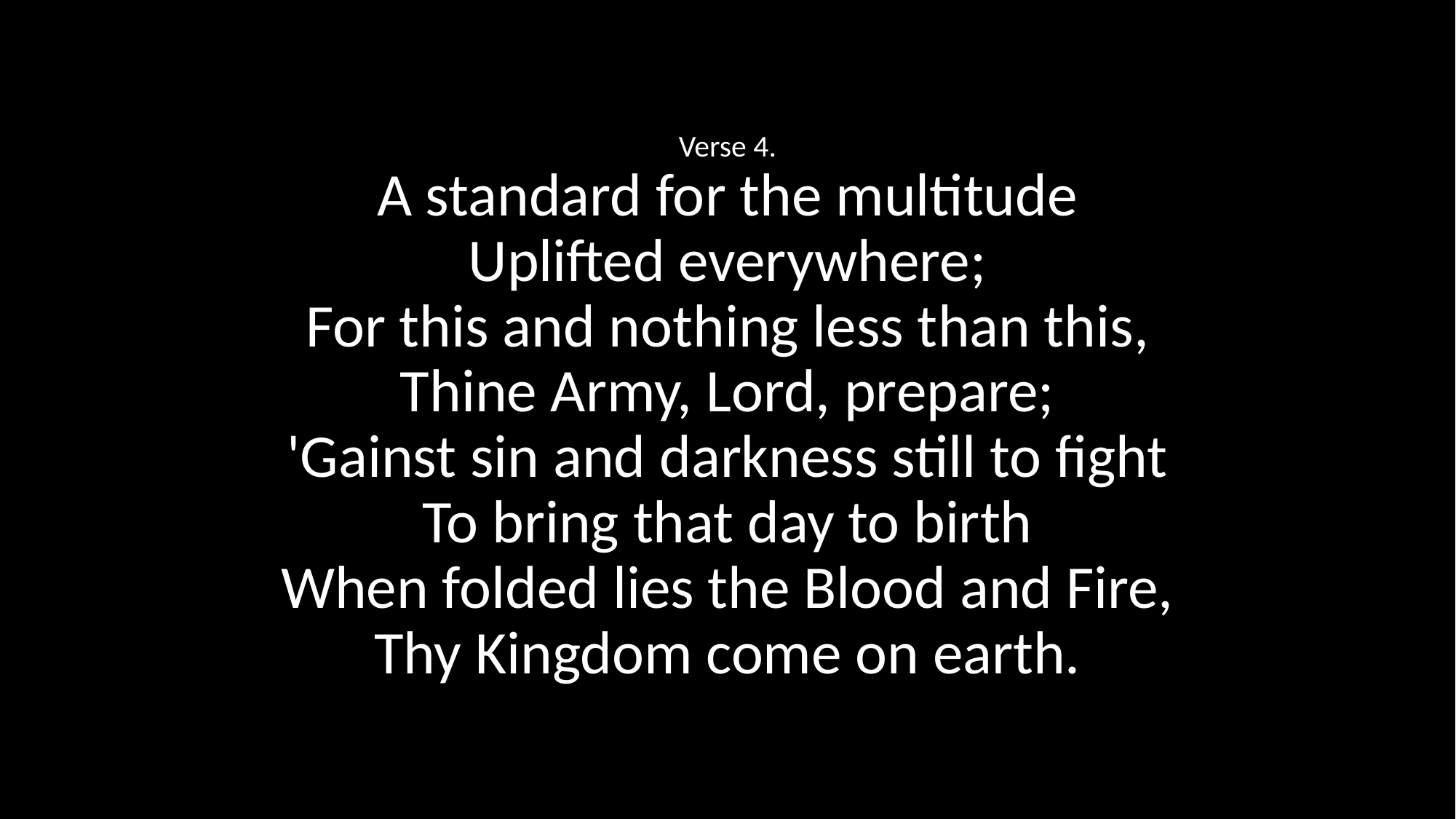

Verse 4.
A standard for the multitude
Uplifted everywhere;
For this and nothing less than this,
Thine Army, Lord, prepare;
'Gainst sin and darkness still to fight
To bring that day to birth
When folded lies the Blood and Fire,
Thy Kingdom come on earth.